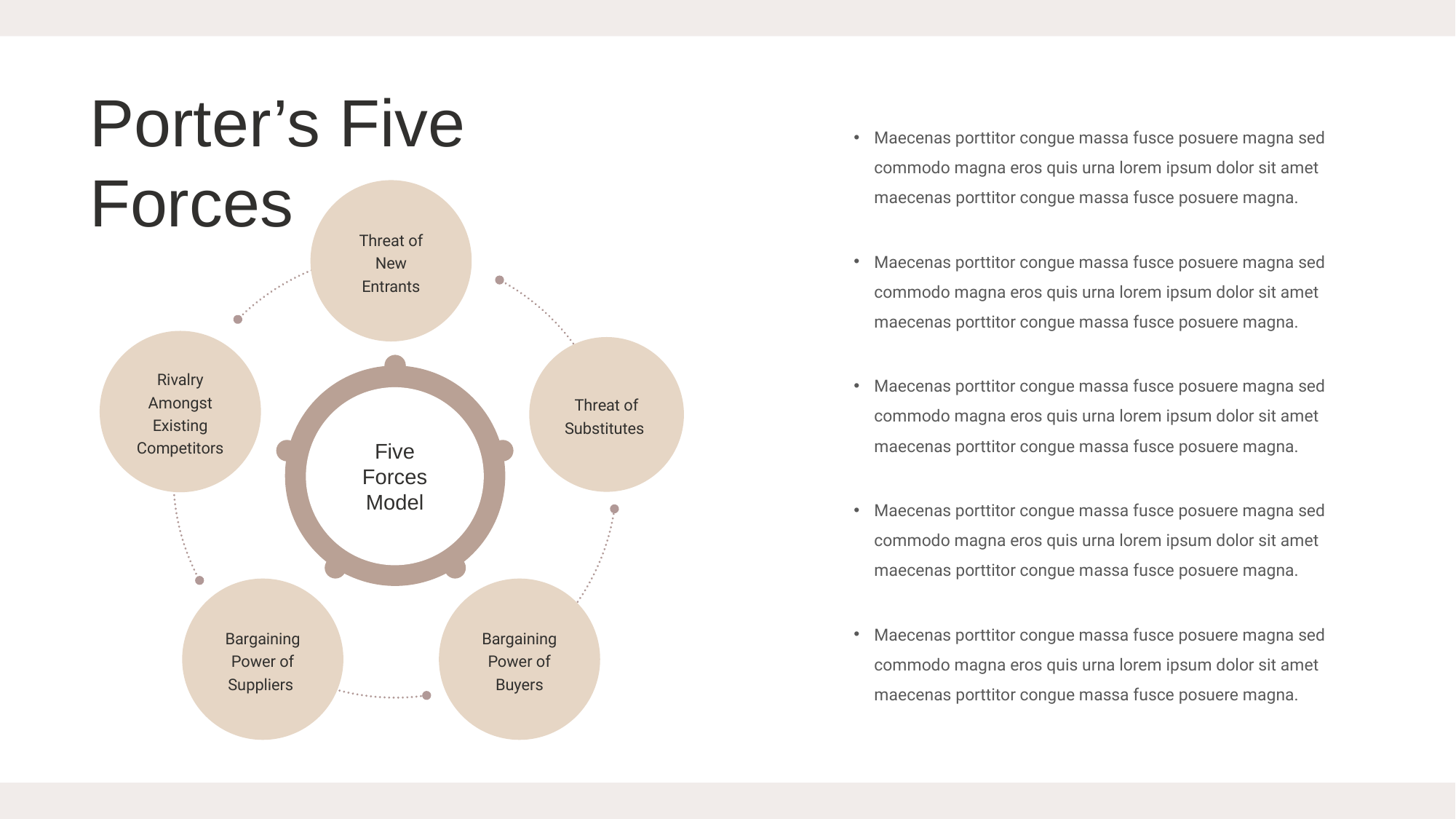

Porter’s Five Forces
Maecenas porttitor congue massa fusce posuere magna sed commodo magna eros quis urna lorem ipsum dolor sit amet maecenas porttitor congue massa fusce posuere magna.
Maecenas porttitor congue massa fusce posuere magna sed commodo magna eros quis urna lorem ipsum dolor sit amet maecenas porttitor congue massa fusce posuere magna.
Maecenas porttitor congue massa fusce posuere magna sed commodo magna eros quis urna lorem ipsum dolor sit amet maecenas porttitor congue massa fusce posuere magna.
Maecenas porttitor congue massa fusce posuere magna sed commodo magna eros quis urna lorem ipsum dolor sit amet maecenas porttitor congue massa fusce posuere magna.
Maecenas porttitor congue massa fusce posuere magna sed commodo magna eros quis urna lorem ipsum dolor sit amet maecenas porttitor congue massa fusce posuere magna.
Threat of New Entrants

Rivalry Amongst Existing Competitors
Threat of Substitutes

Five Forces Model
Bargaining Power of Suppliers
Bargaining Power of Buyers